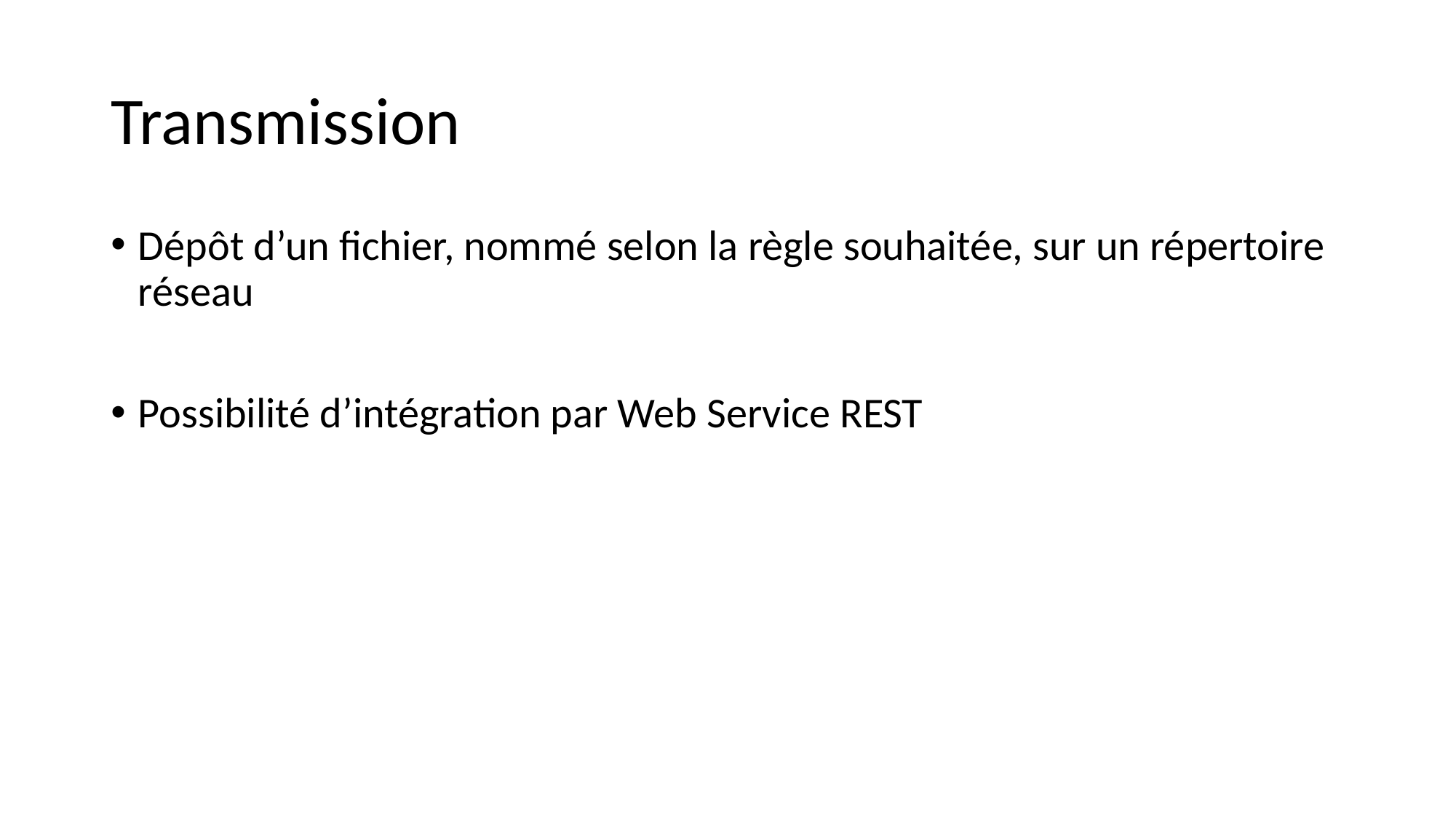

# Transmission
Dépôt d’un fichier, nommé selon la règle souhaitée, sur un répertoire réseau

Possibilité d’intégration par Web Service REST